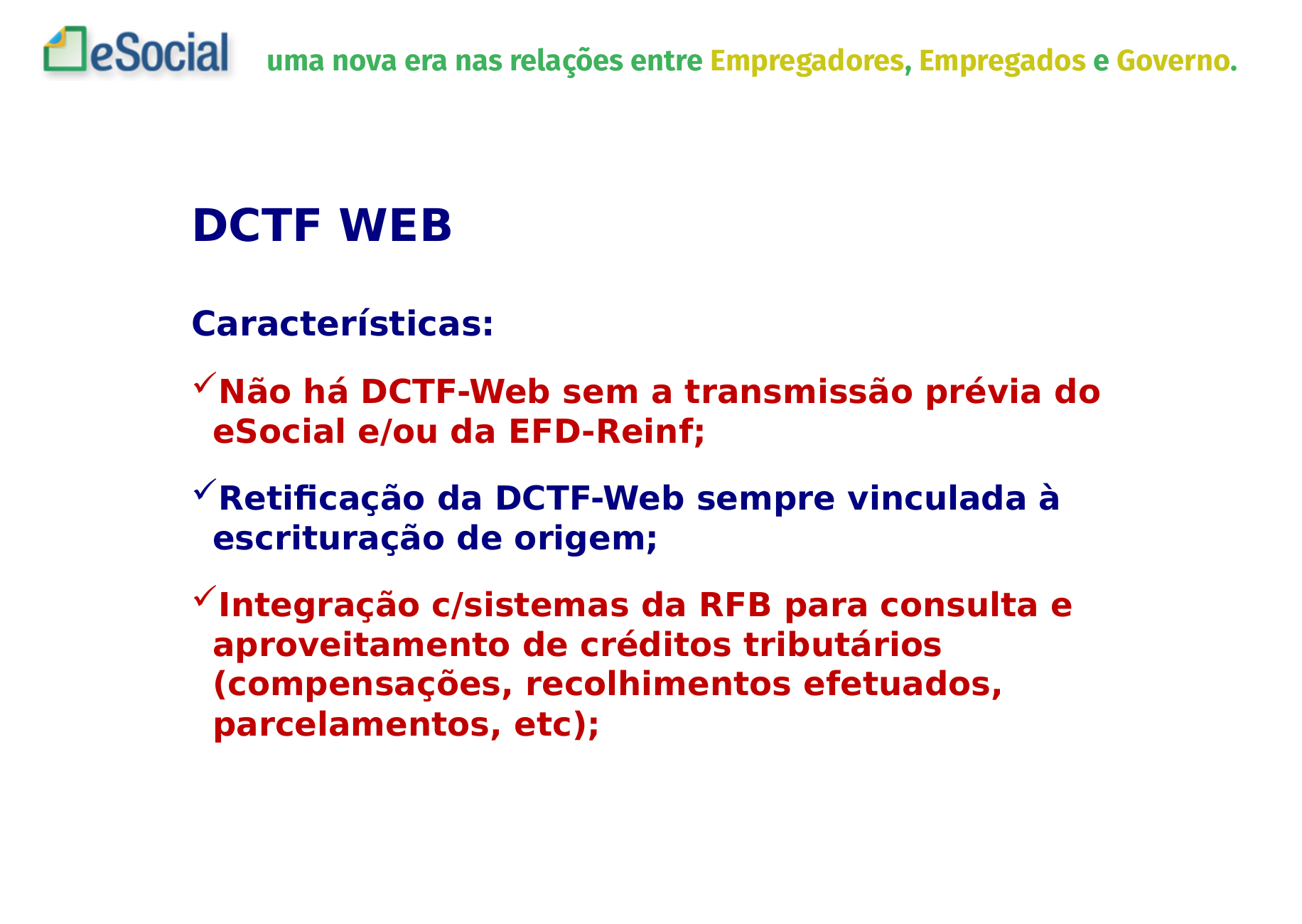

DCTF WEB
Características:

Não há DCTF-Web sem a transmissão prévia do eSocial e/ou da EFD-Reinf;

Retificação da DCTF-Web sempre vinculada à escrituração de origem;

Integração c/sistemas da RFB para consulta e aproveitamento de créditos tributários (compensações, recolhimentos efetuados, parcelamentos, etc);